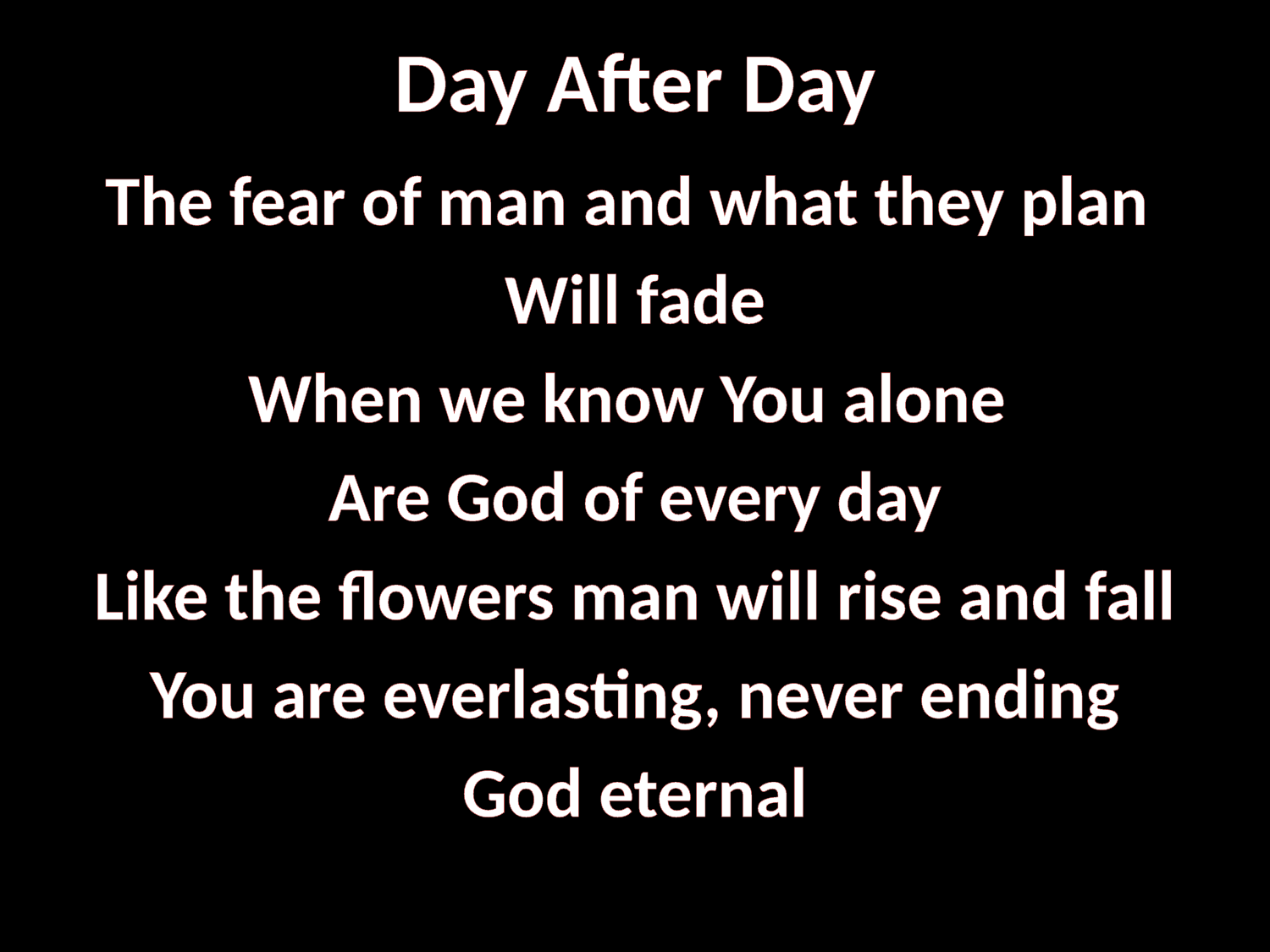

# Day After Day
The fear of man and what they plan
Will fade
When we know You alone
Are God of every day
Like the flowers man will rise and fall
You are everlasting, never ending
God eternal